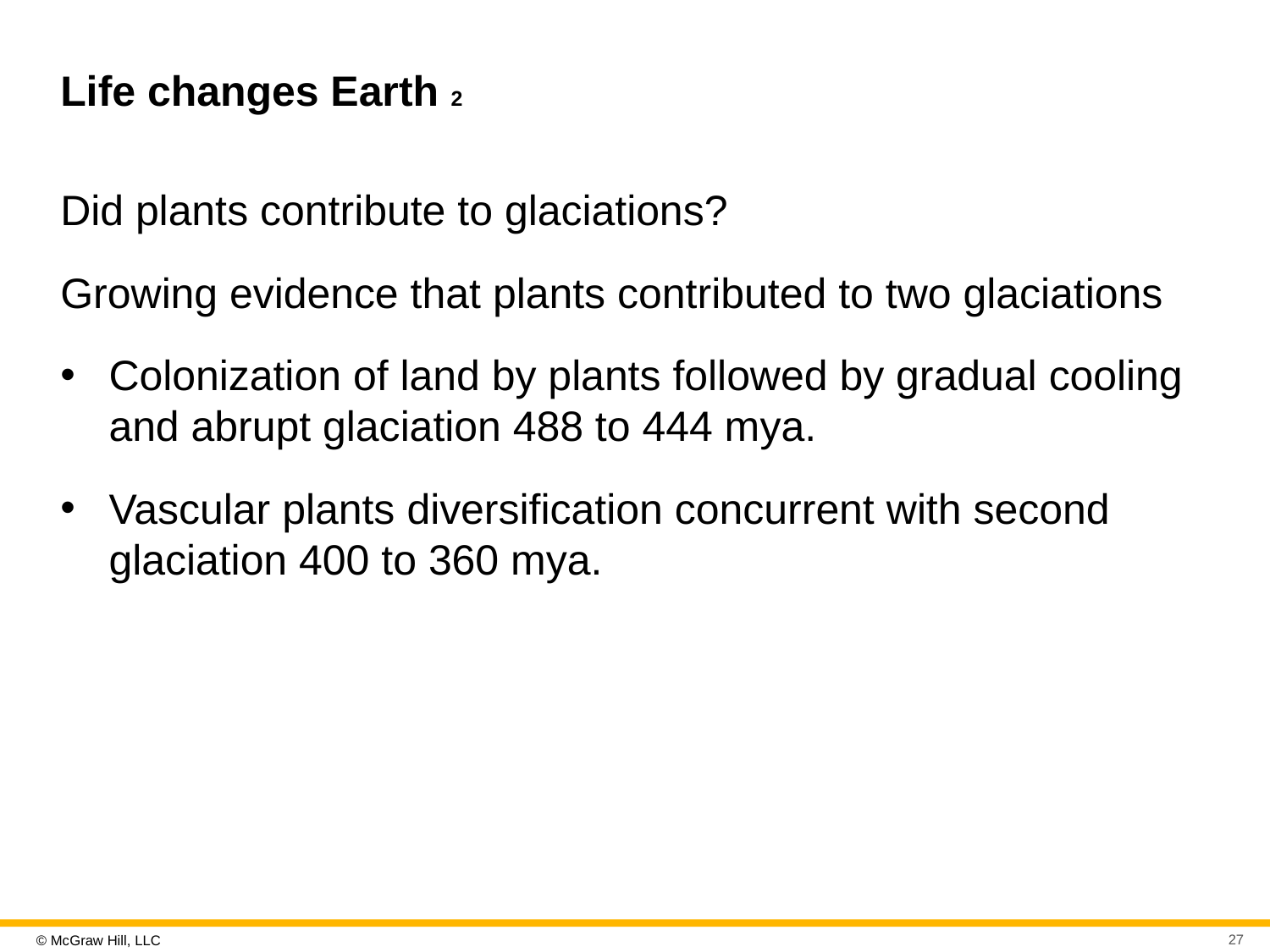

# Life changes Earth 2
Did plants contribute to glaciations?
Growing evidence that plants contributed to two glaciations
Colonization of land by plants followed by gradual cooling and abrupt glaciation 488 to 444 mya.
Vascular plants diversification concurrent with second glaciation 400 to 360 mya.
27